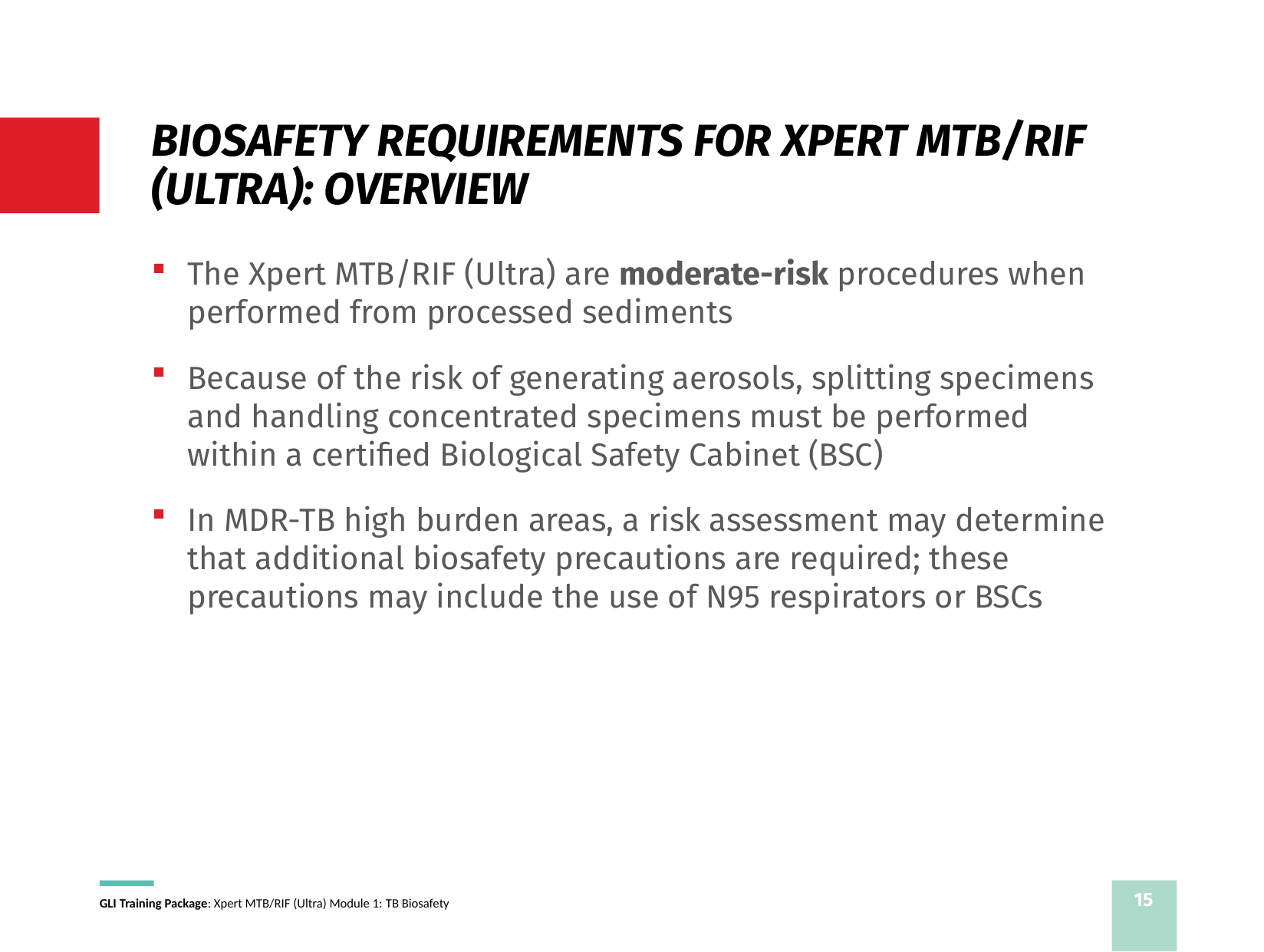

# BIOSAFETY REQUIREMENTS FOR XPERT MTB/RIF (ULTRA): OVERVIEW
The Xpert MTB/RIF (Ultra) are moderate-risk procedures when performed from processed sediments
Because of the risk of generating aerosols, splitting specimens and handling concentrated specimens must be performed within a certified Biological Safety Cabinet (BSC)
In MDR-TB high burden areas, a risk assessment may determine that additional biosafety precautions are required; these precautions may include the use of N95 respirators or BSCs